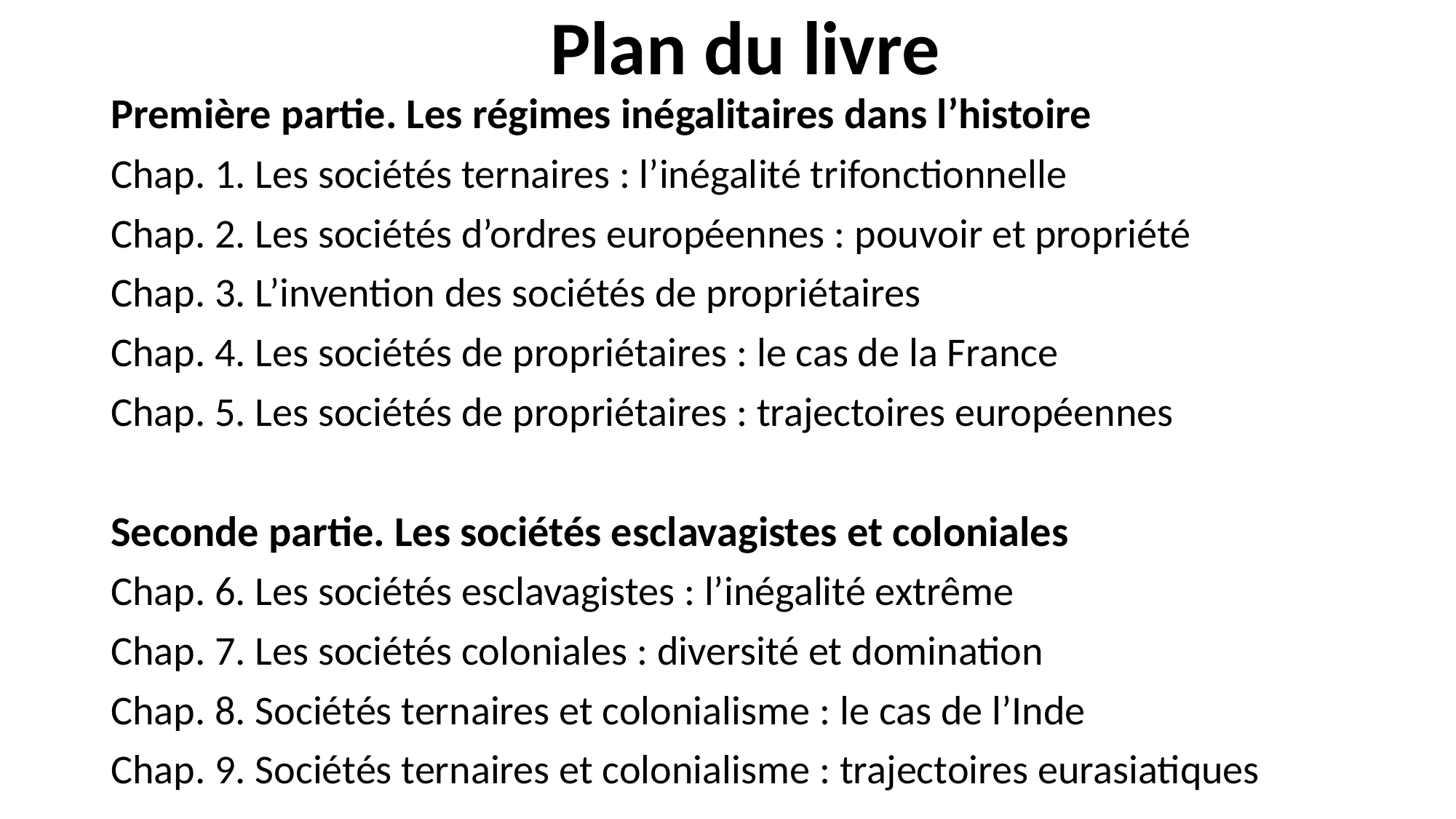

# Plan du livre
Première partie. Les régimes inégalitaires dans l’histoire
Chap. 1. Les sociétés ternaires : l’inégalité trifonctionnelle
Chap. 2. Les sociétés d’ordres européennes : pouvoir et propriété
Chap. 3. L’invention des sociétés de propriétaires
Chap. 4. Les sociétés de propriétaires : le cas de la France
Chap. 5. Les sociétés de propriétaires : trajectoires européennes

Seconde partie. Les sociétés esclavagistes et coloniales
Chap. 6. Les sociétés esclavagistes : l’inégalité extrême
Chap. 7. Les sociétés coloniales : diversité et domination
Chap. 8. Sociétés ternaires et colonialisme : le cas de l’Inde
Chap. 9. Sociétés ternaires et colonialisme : trajectoires eurasiatiques